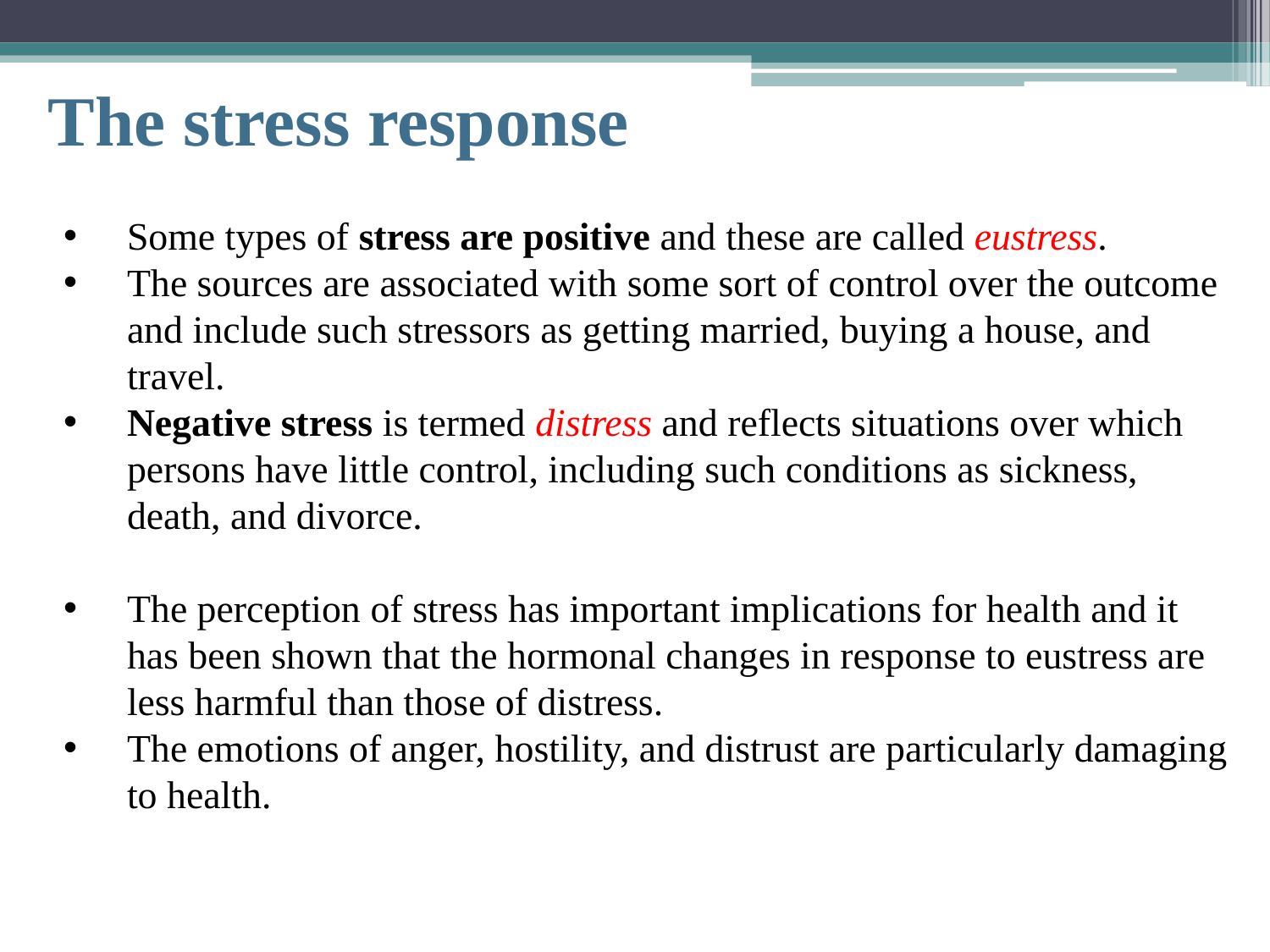

# The stress response
Some types of stress are positive and these are called eustress.
The sources are associated with some sort of control over the outcome and include such stressors as getting married, buying a house, and travel.
Negative stress is termed distress and reflects situations over which persons have little control, including such conditions as sickness, death, and divorce.

The perception of stress has important implications for health and it has been shown that the hormonal changes in response to eustress are less harmful than those of distress.
The emotions of anger, hostility, and distrust are particularly damaging to health.